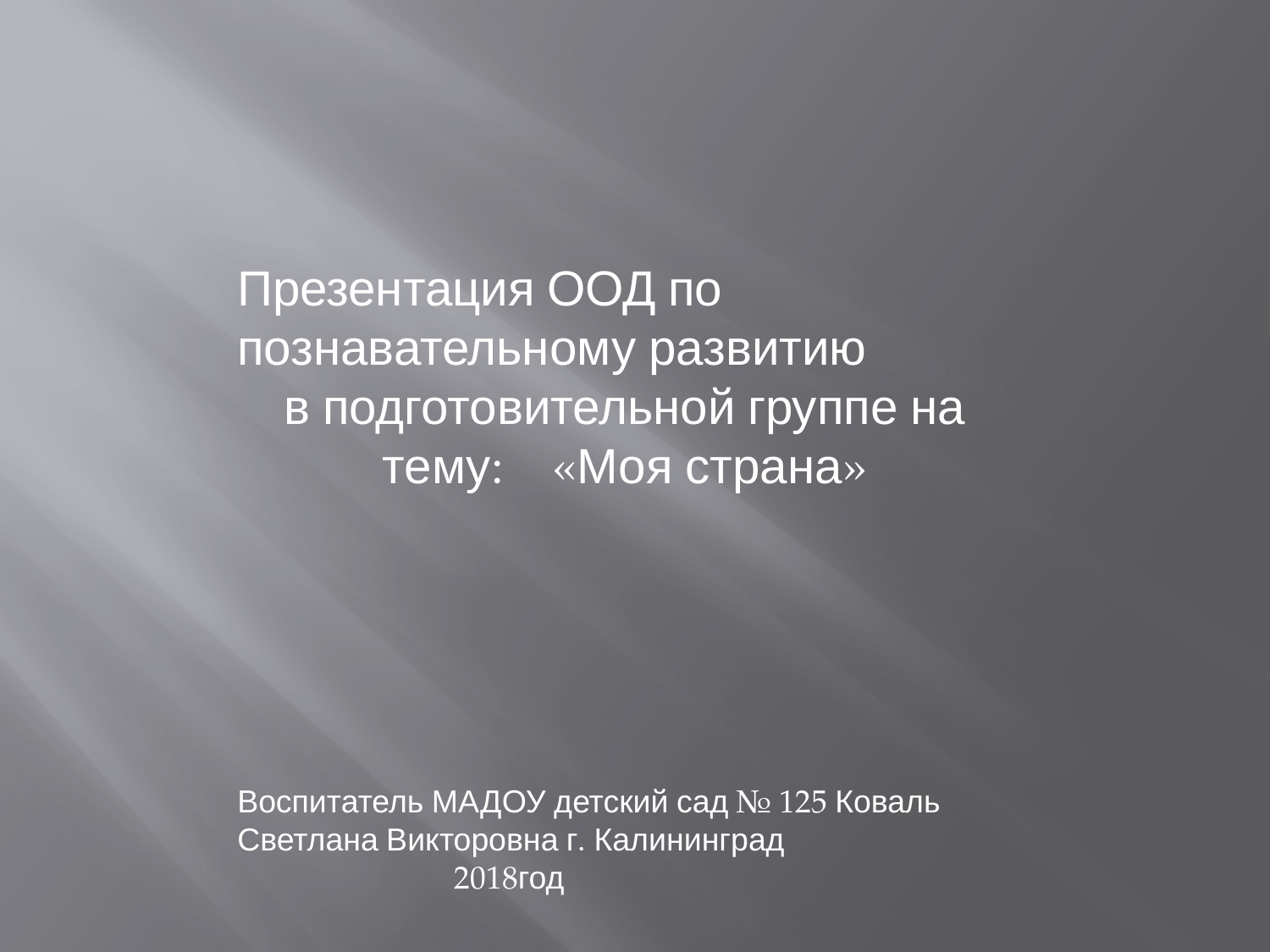

Презентация ООД по познавательному развитию
в подготовительной группе на тему:    «Моя страна»

Воспитатель МАДОУ детский сад № 125 Коваль Светлана Викторовна г. Калининград
                           2018год